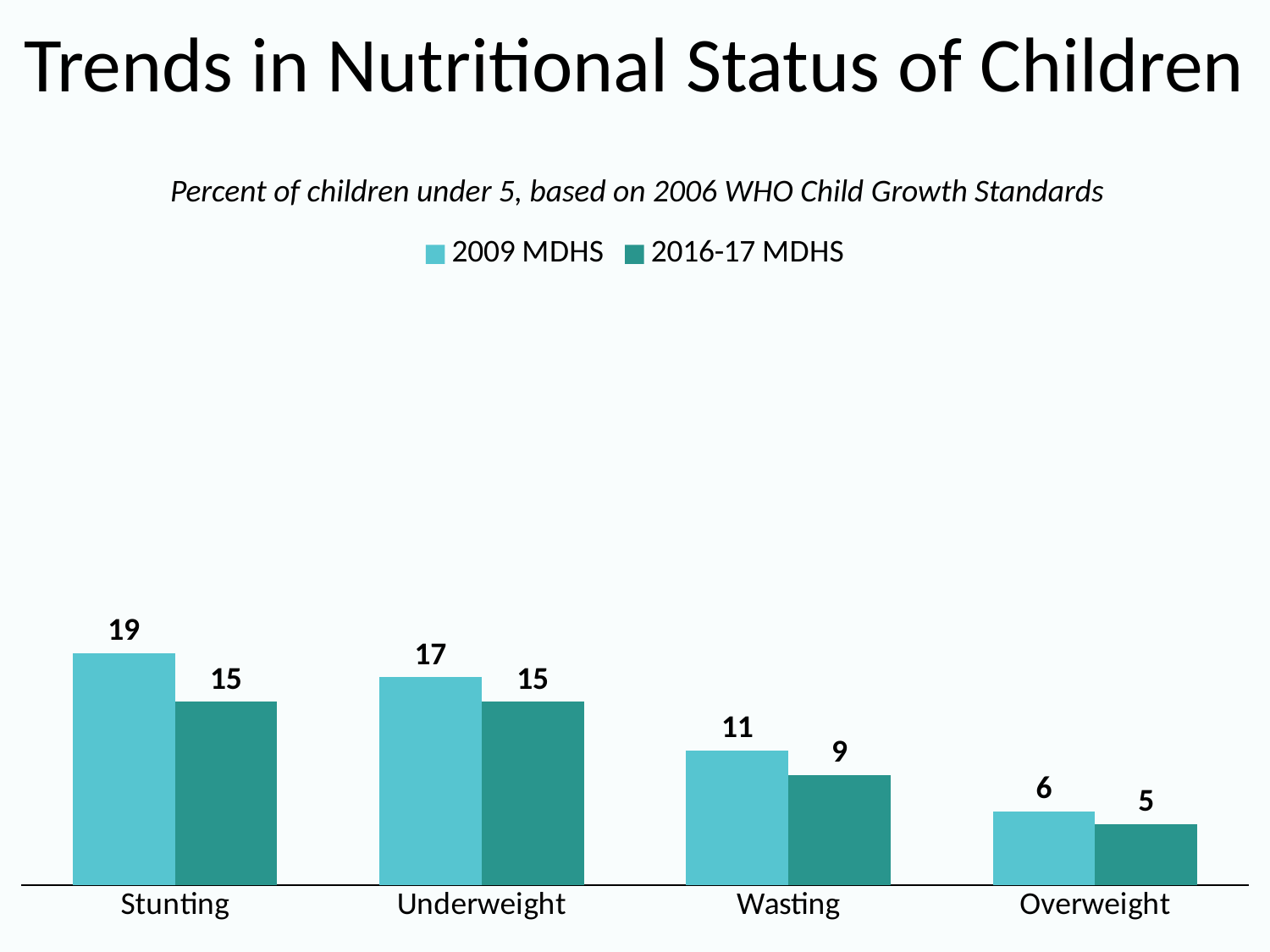

# Trends in Nutritional Status of Children
Percent of children under 5, based on 2006 WHO Child Growth Standards

### Chart

| Category | 2009 MDHS | 2016-17 MDHS |
|---|---|---|
| Stunting | 19.0 | 15.0 |
| Underweight | 17.0 | 15.0 |
| Wasting | 11.0 | 9.0 |
| Overweight | 6.0 | 5.0 |